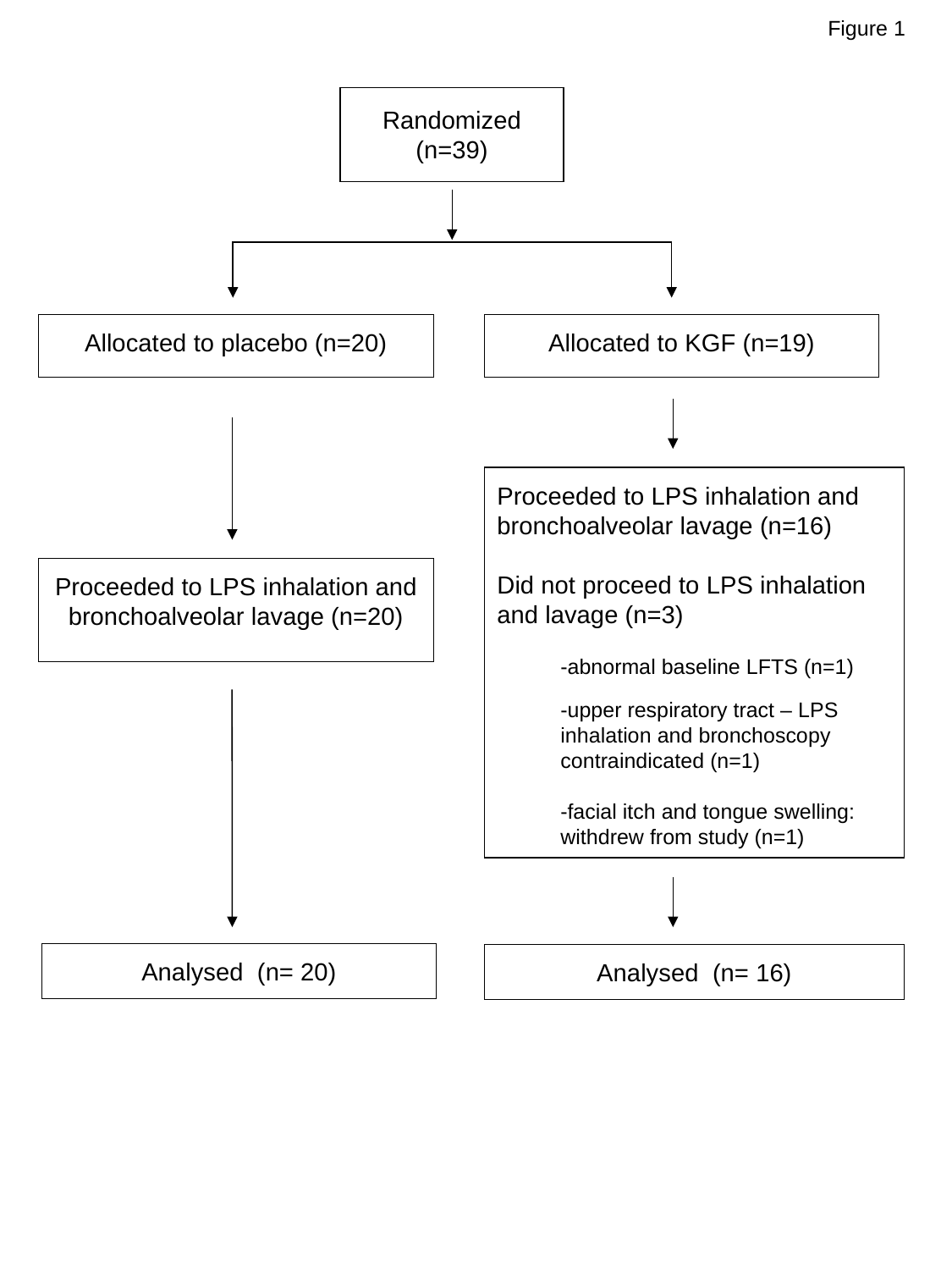

Figure 1

Randomized
(n=39)
Allocated to placebo (n=20)

Allocated to KGF (n=19)

Proceeded to LPS inhalation and bronchoalveolar lavage (n=16)

Did not proceed to LPS inhalation and lavage (n=3)

-abnormal baseline LFTS (n=1)
-upper respiratory tract – LPS inhalation and bronchoscopy contraindicated (n=1)

-facial itch and tongue swelling: withdrew from study (n=1)
Proceeded to LPS inhalation and bronchoalveolar lavage (n=20)
Analysed  (n= 20)
Analysed  (n= 16)